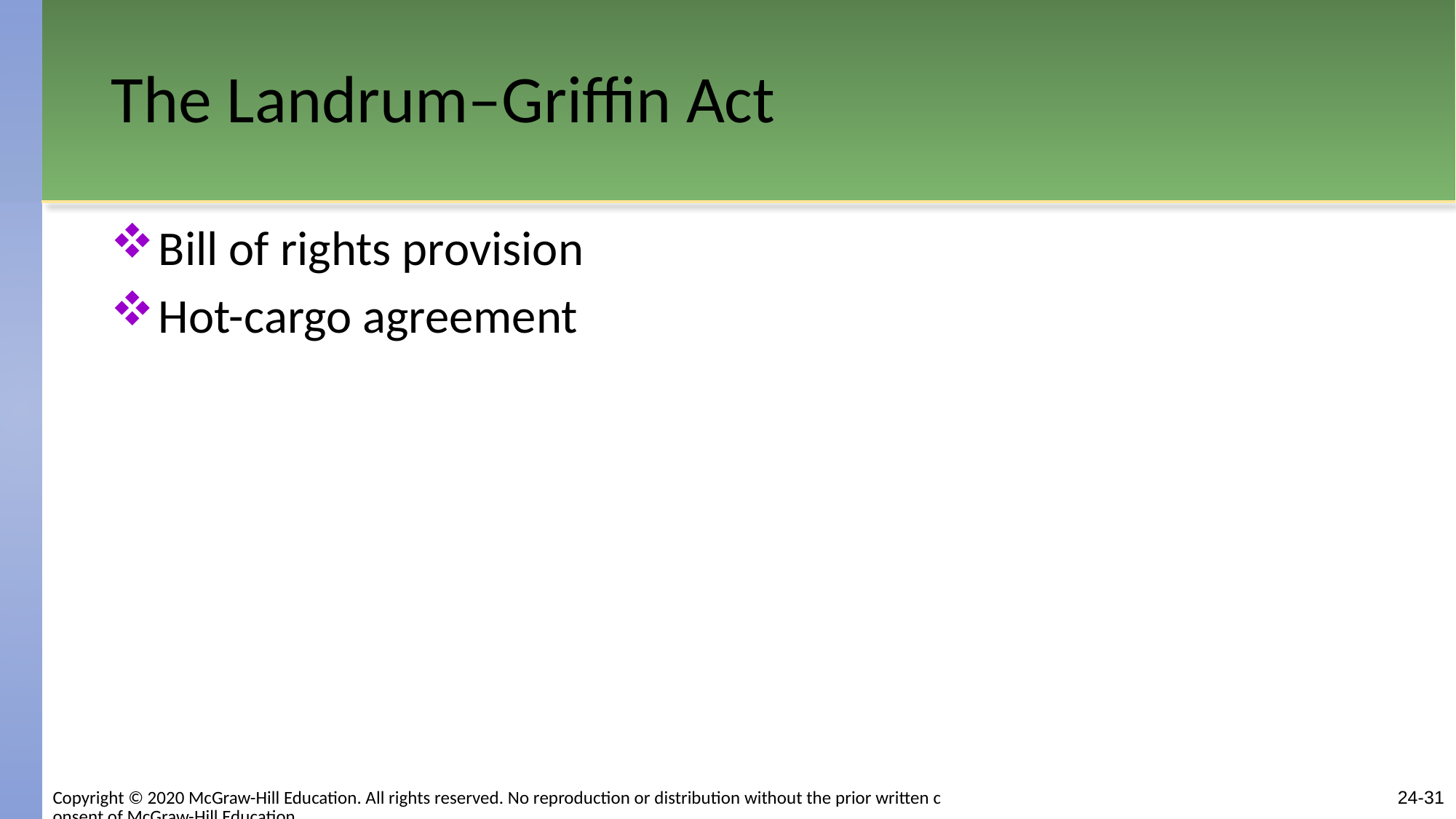

# The Landrum–Griffin Act
Bill of rights provision
Hot-cargo agreement

Copyright © 2020 McGraw-Hill Education. All rights reserved. No reproduction or distribution without the prior written consent of McGraw-Hill Education.
24-31